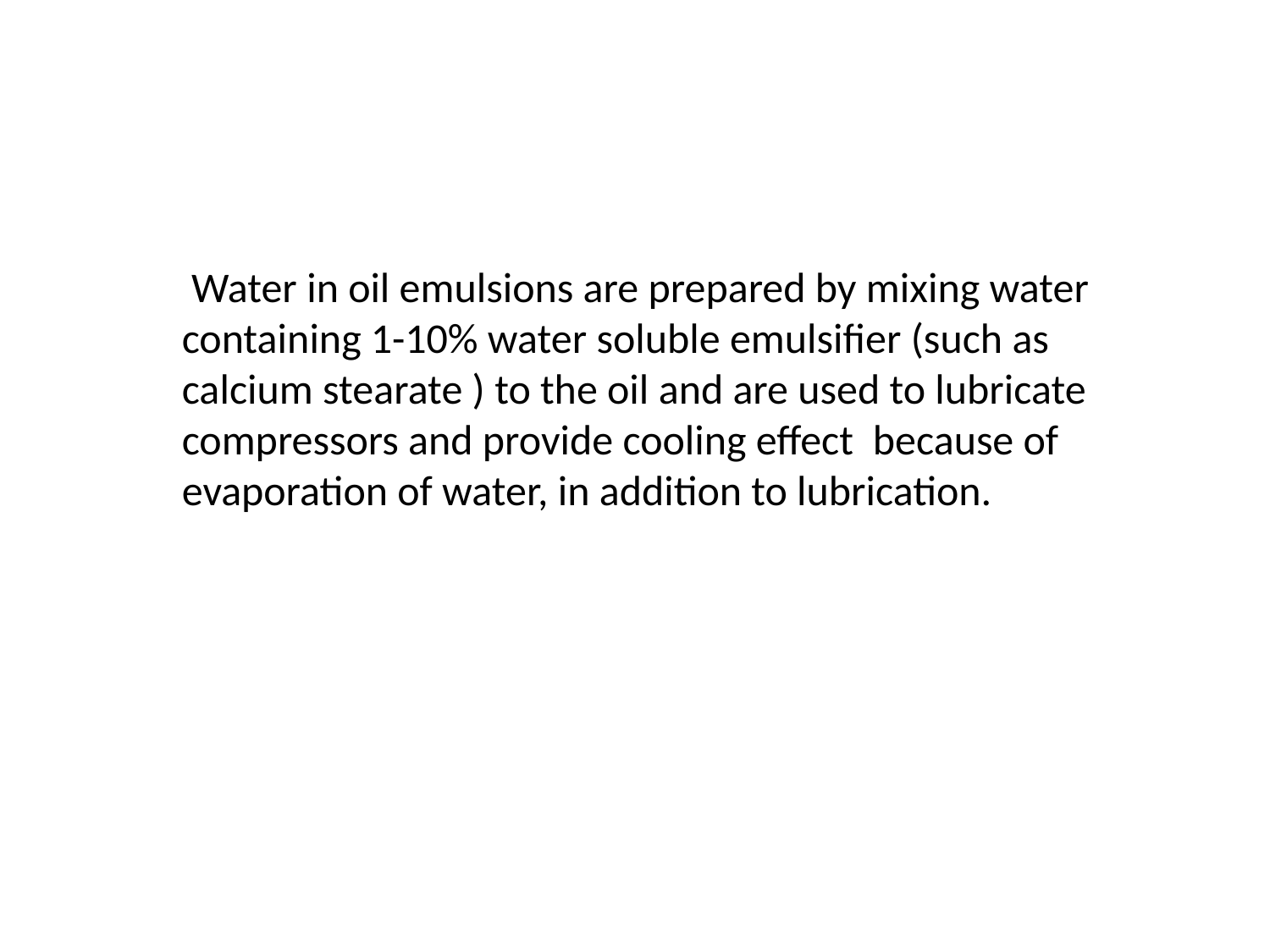

Water in oil emulsions are prepared by mixing water containing 1-10% water soluble emulsifier (such as calcium stearate ) to the oil and are used to lubricate compressors and provide cooling effect  because of evaporation of water, in addition to lubrication.